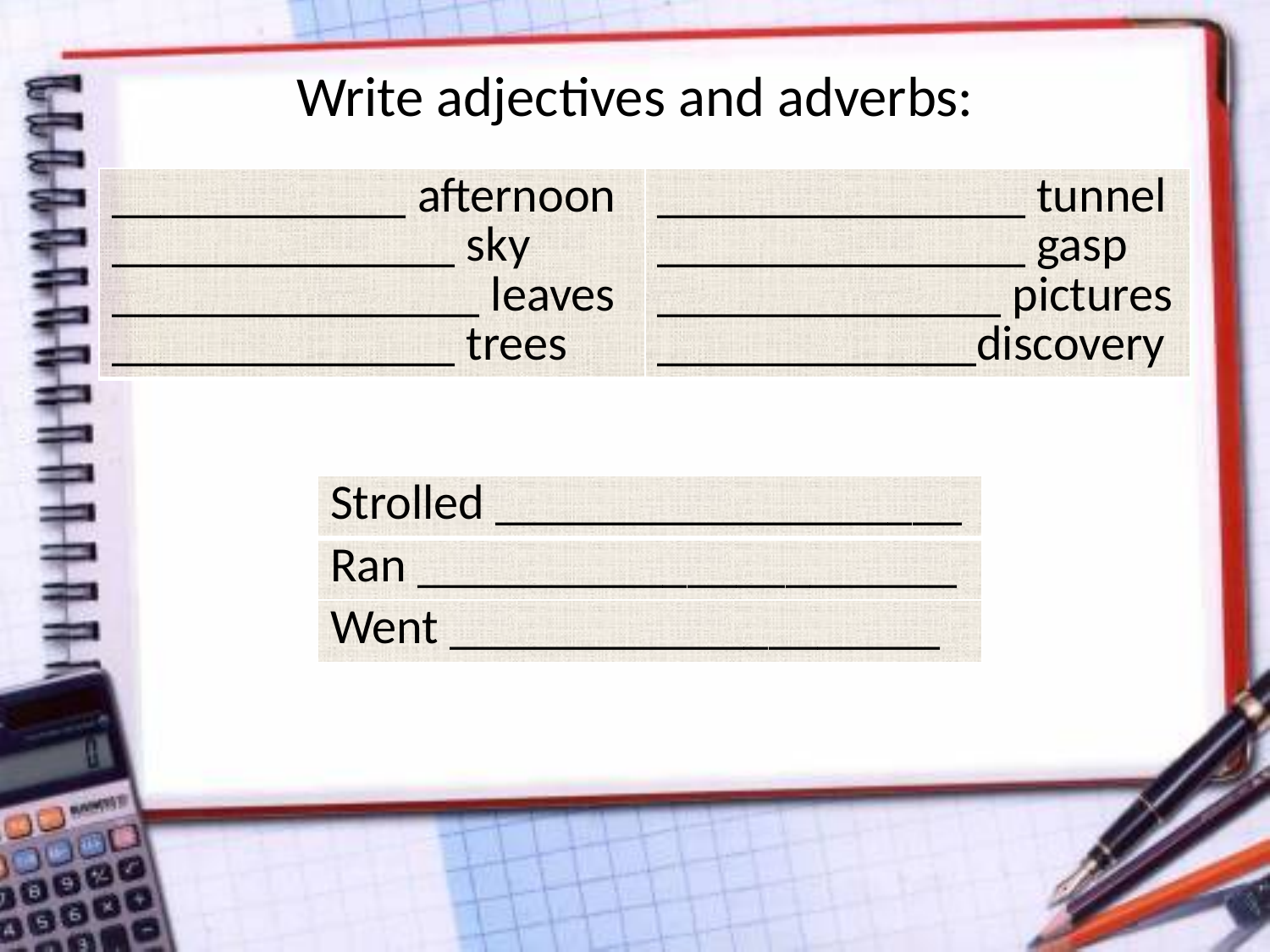

# Write adjectives and adverbs:
| \_\_\_\_\_\_\_\_\_\_\_\_ afternoon \_\_\_\_\_\_\_\_\_\_\_\_\_\_ sky \_\_\_\_\_\_\_\_\_\_\_\_\_\_\_ leaves \_\_\_\_\_\_\_\_\_\_\_\_\_\_ trees | \_\_\_\_\_\_\_\_\_\_\_\_\_\_\_ tunnel \_\_\_\_\_\_\_\_\_\_\_\_\_\_\_ gasp \_\_\_\_\_\_\_\_\_\_\_\_\_\_ pictures \_\_\_\_\_\_\_\_\_\_\_\_\_discovery |
| --- | --- |
| Strolled \_\_\_\_\_\_\_\_\_\_\_\_\_\_\_\_\_\_\_ |
| --- |
| Ran \_\_\_\_\_\_\_\_\_\_\_\_\_\_\_\_\_\_\_\_\_\_ |
| Went \_\_\_\_\_\_\_\_\_\_\_\_\_\_\_\_\_\_\_\_ |